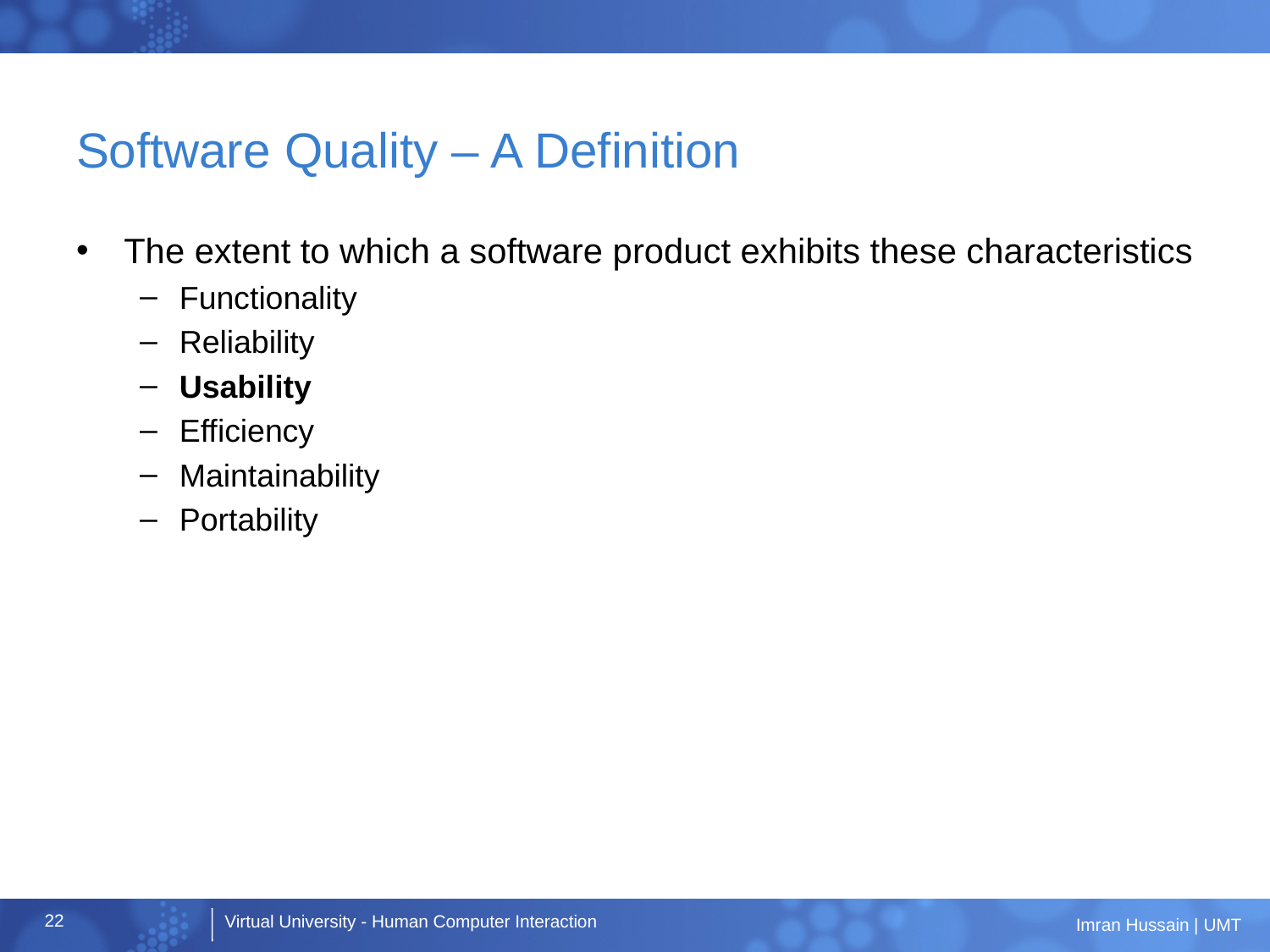

# Software Quality – A Definition
The extent to which a software product exhibits these characteristics
Functionality
Reliability
Usability
Efficiency
Maintainability
Portability